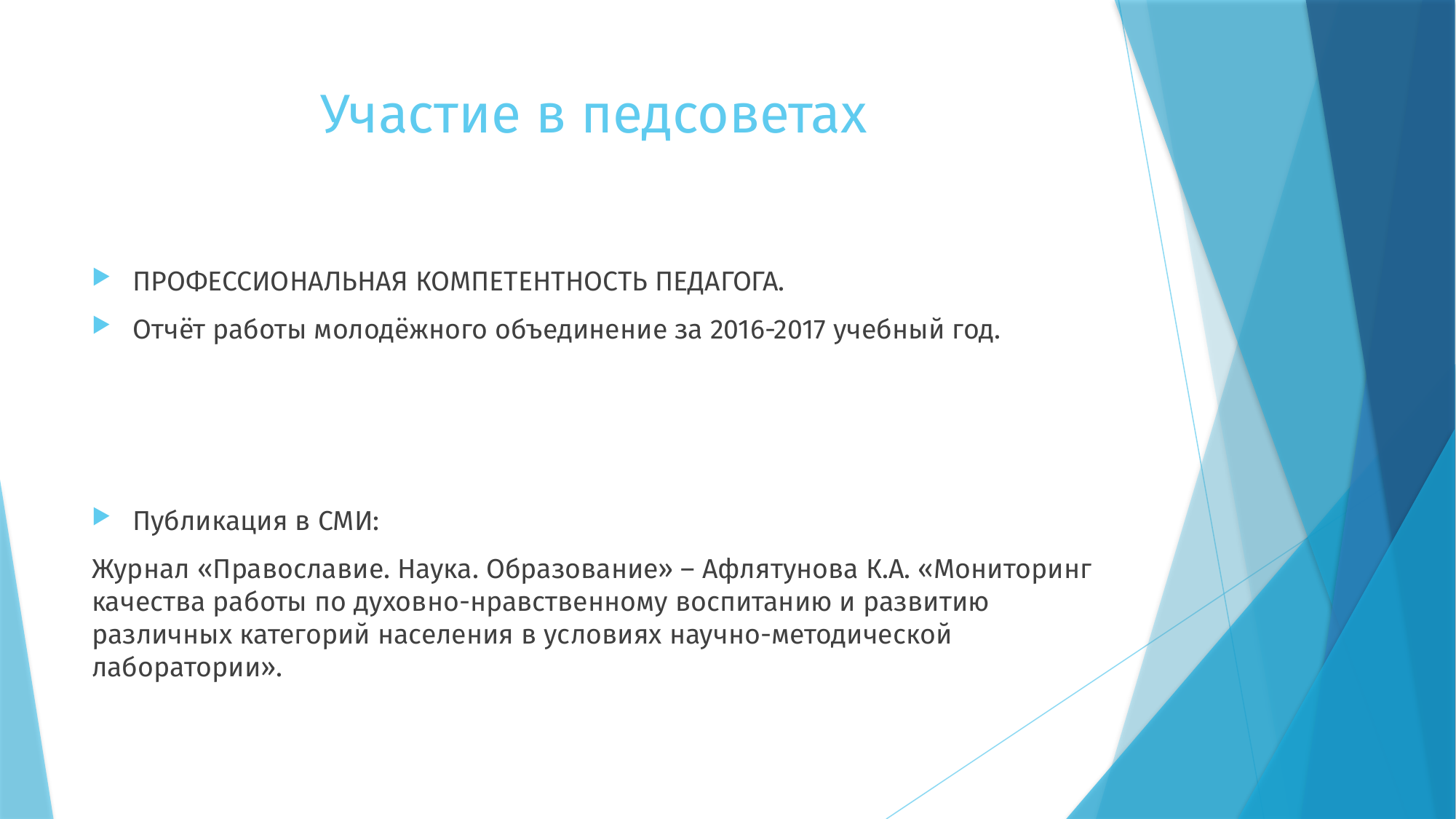

# Участие в педсоветах
ПРОФЕССИОНАЛЬНАЯ КОМПЕТЕНТНОСТЬ ПЕДАГОГА.
Отчёт работы молодёжного объединение за 2016-2017 учебный год.

Публикация в СМИ:
Журнал «Православие. Наука. Образование» – Афлятунова К.А. «Мониторинг качества работы по духовно-нравственному воспитанию и развитию различных категорий населения в условиях научно-методической лаборатории».